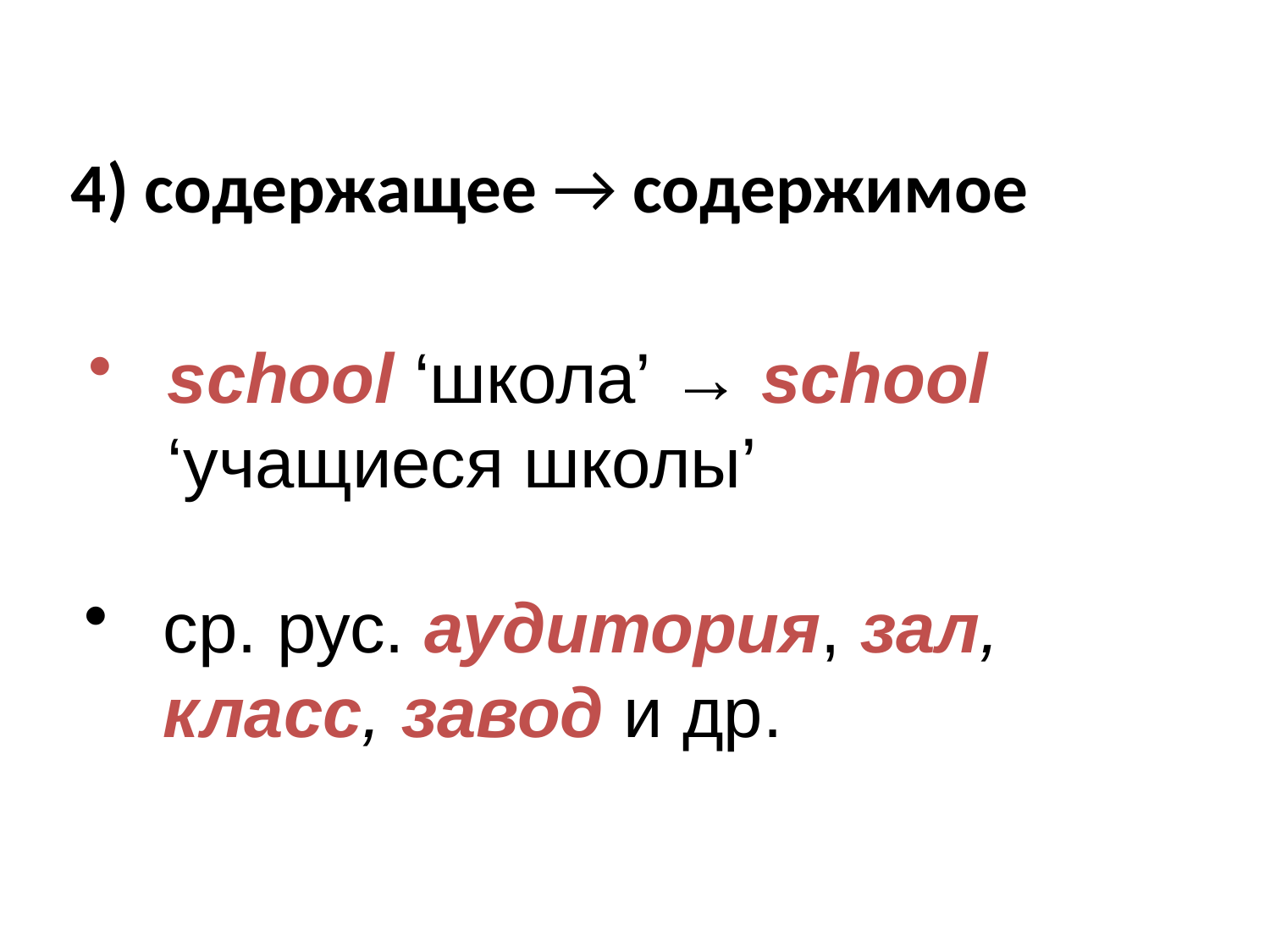

4) содержащее → содержимое
school ‘школа’ → school ‘учащиеся школы’
ср. рус. аудитория, зал, класс, завод и др.